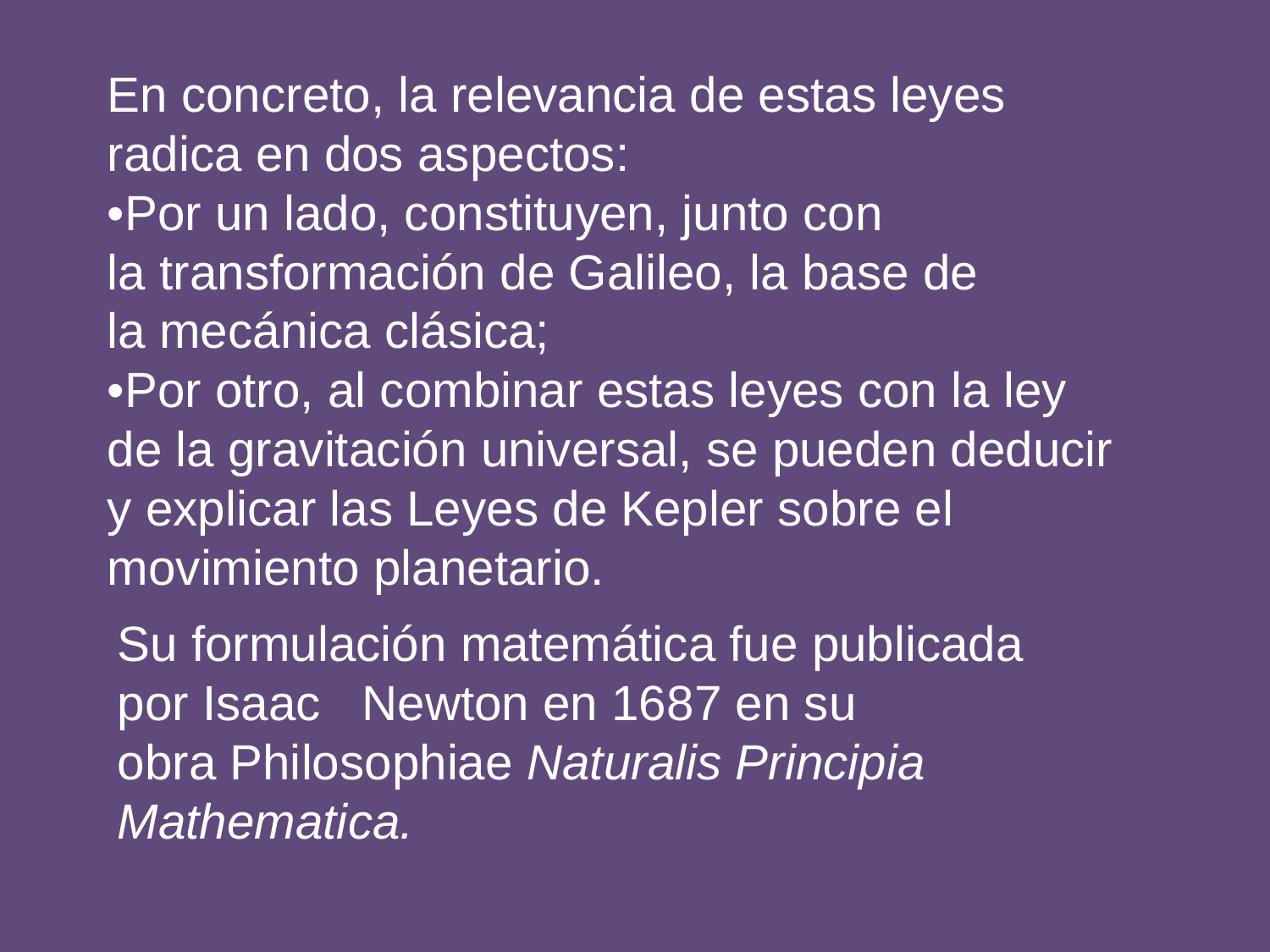

En concreto, la relevancia de estas leyes radica en dos aspectos:
•Por un lado, constituyen, junto con      la transformación de Galileo, la base de la mecánica clásica;
•Por otro, al combinar estas leyes con la ley de la gravitación universal, se pueden deducir y explicar las Leyes de Kepler sobre el movimiento planetario.

Su formulación matemática fue publicada por Isaac   Newton en 1687 en su obra Philosophiae Naturalis Principia Mathematica.